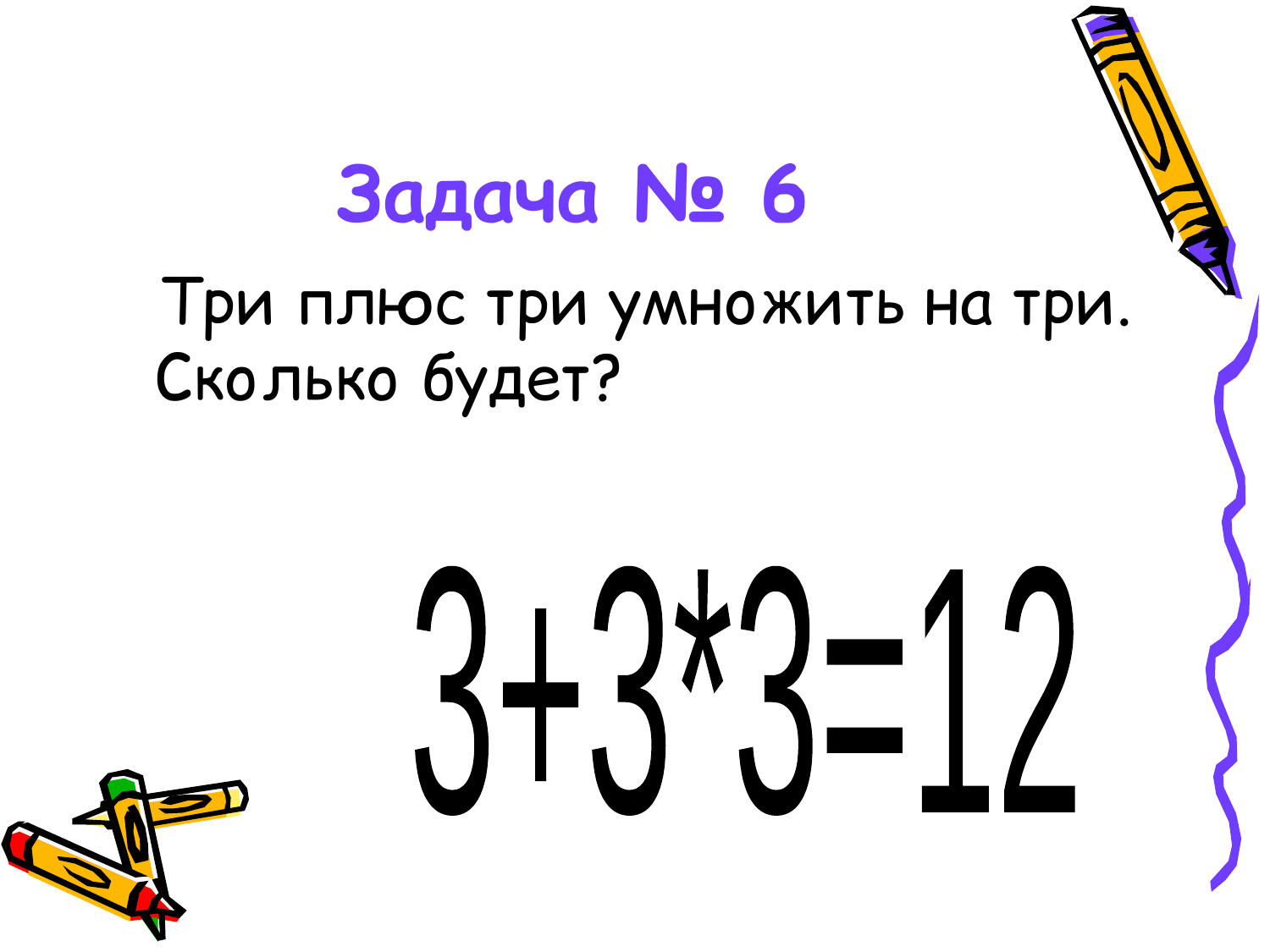

# Задача № 6
   Три плюс три умножить на три. Сколько будет?
3+3*3=12